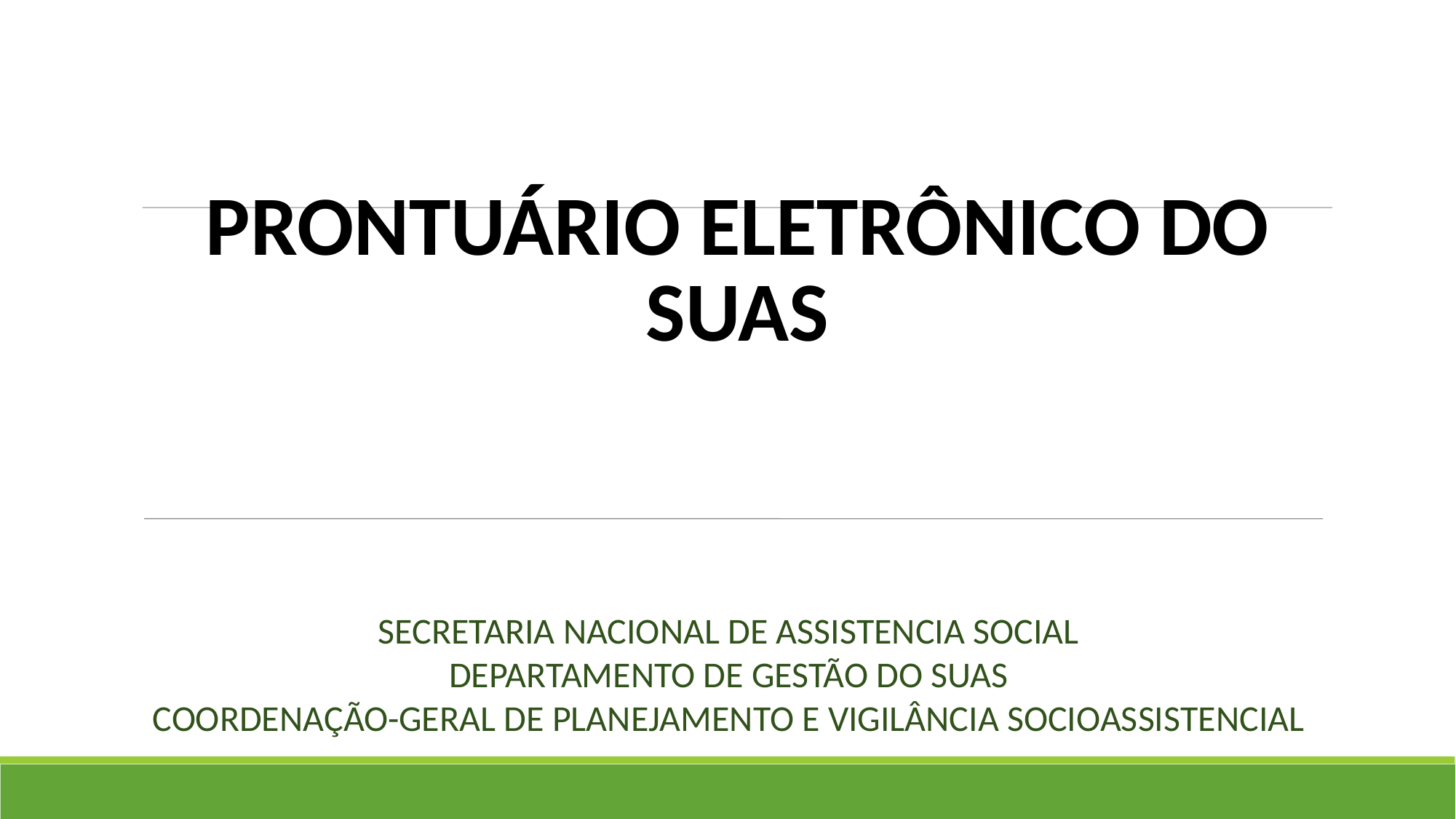

# PRONTUÁRIO ELETRÔNICO DO SUAS
SECRETARIA NACIONAL DE ASSISTENCIA SOCIAL
DEPARTAMENTO DE GESTÃO DO SUAS
COORDENAÇÃO-GERAL DE PLANEJAMENTO E VIGILÂNCIA SOCIOASSISTENCIAL